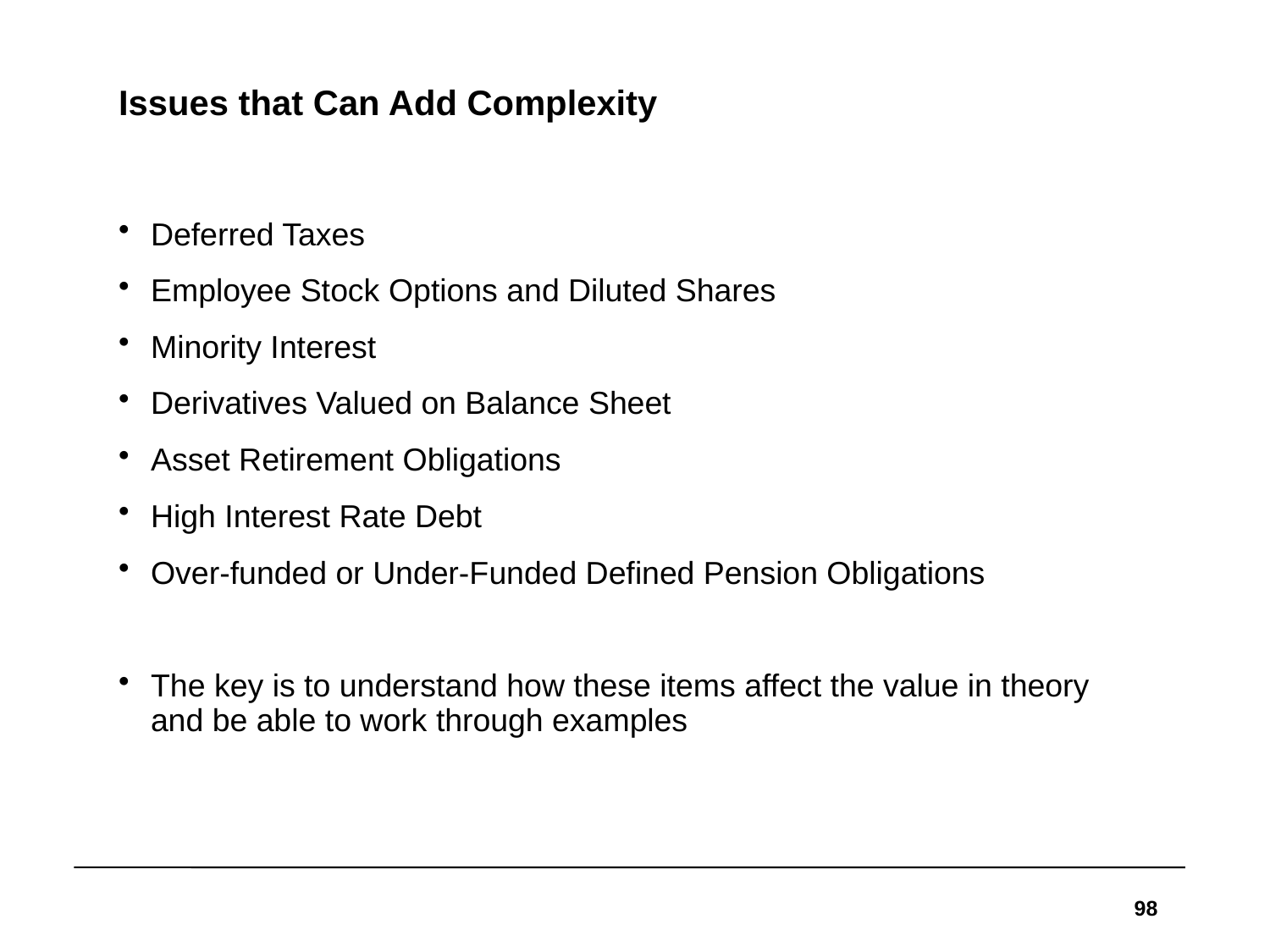

# Issues that Can Add Complexity
Deferred Taxes
Employee Stock Options and Diluted Shares
Minority Interest
Derivatives Valued on Balance Sheet
Asset Retirement Obligations
High Interest Rate Debt
Over-funded or Under-Funded Defined Pension Obligations

The key is to understand how these items affect the value in theory and be able to work through examples